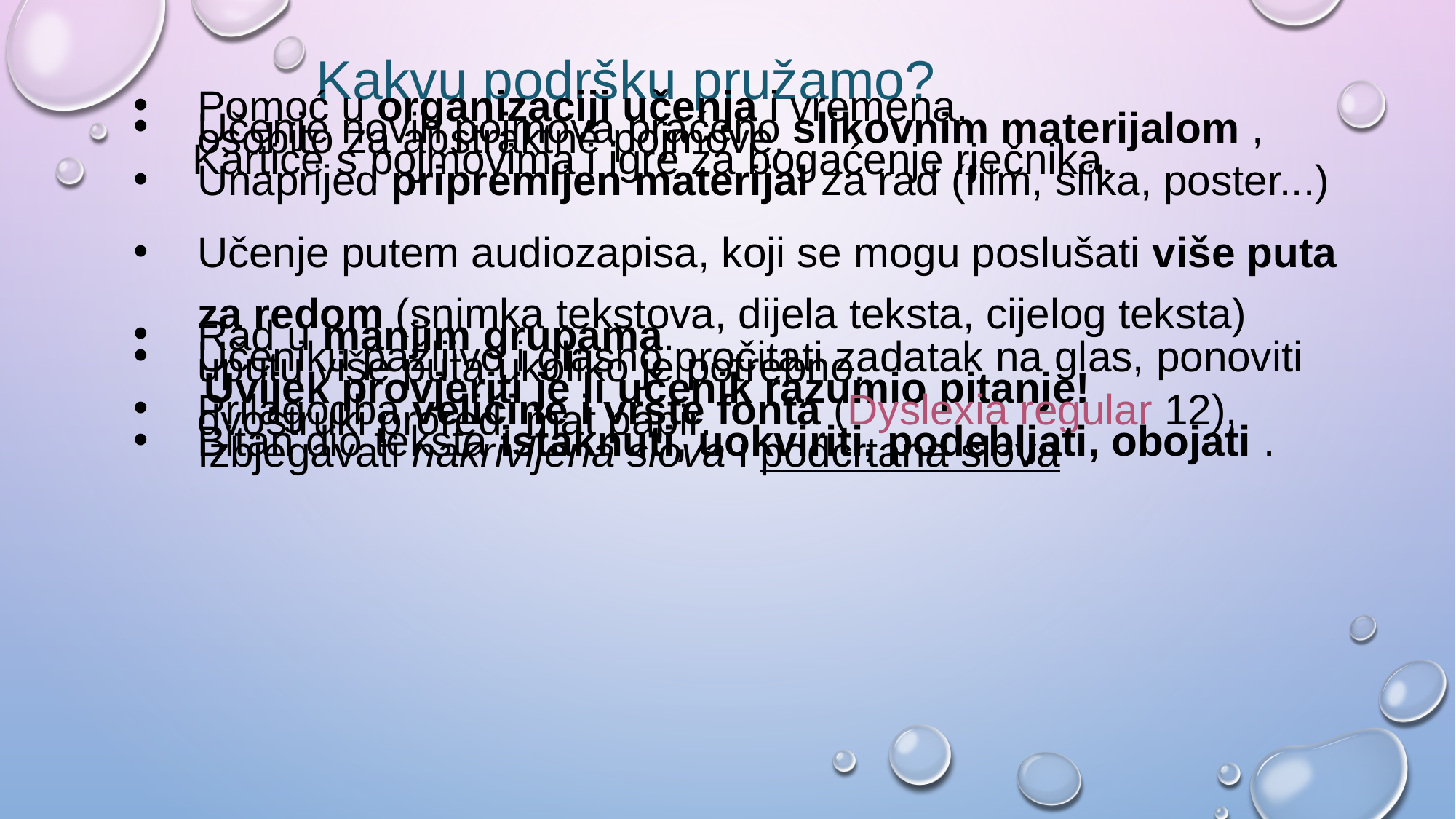

# Kakvu podršku pružamo?
Pomoć u organizaciji učenja i vremena.
Učenje novih pojmova praćeno slikovnim materijalom , osobito za apstraktne pojmove.
     Kartice s pojmovima i igre za bogaćenje rječnika.
Unaprijed pripremljen materijal za rad (film, slika, poster...)
Učenje putem audiozapisa, koji se mogu poslušati više puta za redom (snimka tekstova, dijela teksta, cijelog teksta)
Rad u manjim grupama.
Učeniku pažljivo i glasno pročitati zadatak na glas, ponoviti uputu više puta ukoliko je potrebno.
      Uvijek provjeriti je li učenik razumio pitanje!
Prilagodba veličine i vrste fonta (Dyslexia regular 12), dvostruki prored, mat papir.
Bitan dio teksta istaknuti, uokviriti, podebljati, obojati . Izbjegavati nakrivljena slova i podcrtana slova